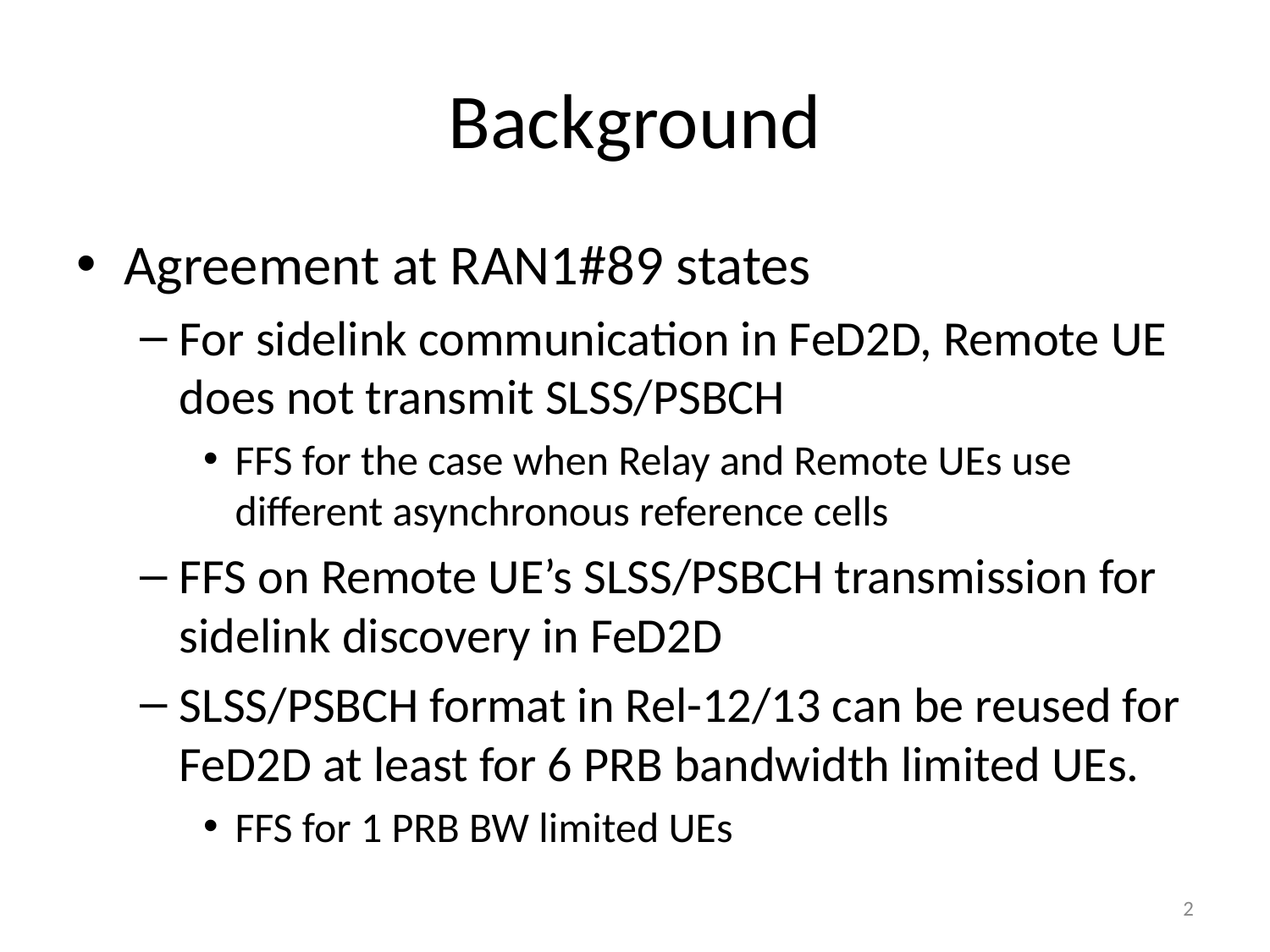

# Background
Agreement at RAN1#89 states
For sidelink communication in FeD2D, Remote UE does not transmit SLSS/PSBCH
FFS for the case when Relay and Remote UEs use different asynchronous reference cells
FFS on Remote UE’s SLSS/PSBCH transmission for sidelink discovery in FeD2D
SLSS/PSBCH format in Rel-12/13 can be reused for FeD2D at least for 6 PRB bandwidth limited UEs.
FFS for 1 PRB BW limited UEs
2